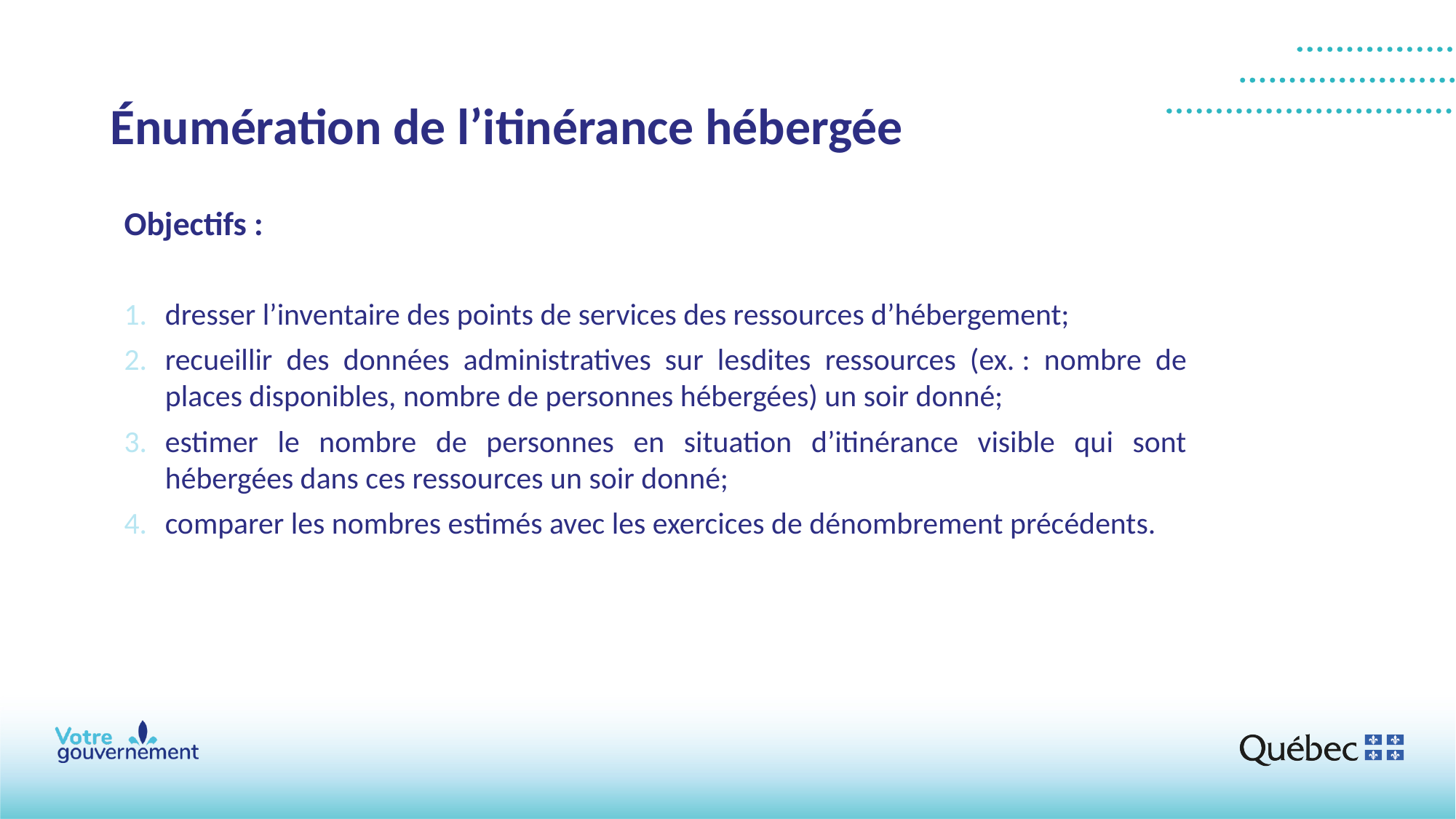

# Énumération de l’itinérance hébergée
Objectifs :

dresser l’inventaire des points de services des ressources d’hébergement;
recueillir des données administratives sur lesdites ressources (ex. : nombre de places disponibles, nombre de personnes hébergées) un soir donné;
estimer le nombre de personnes en situation d’itinérance visible qui sont hébergées dans ces ressources un soir donné;
comparer les nombres estimés avec les exercices de dénombrement précédents.